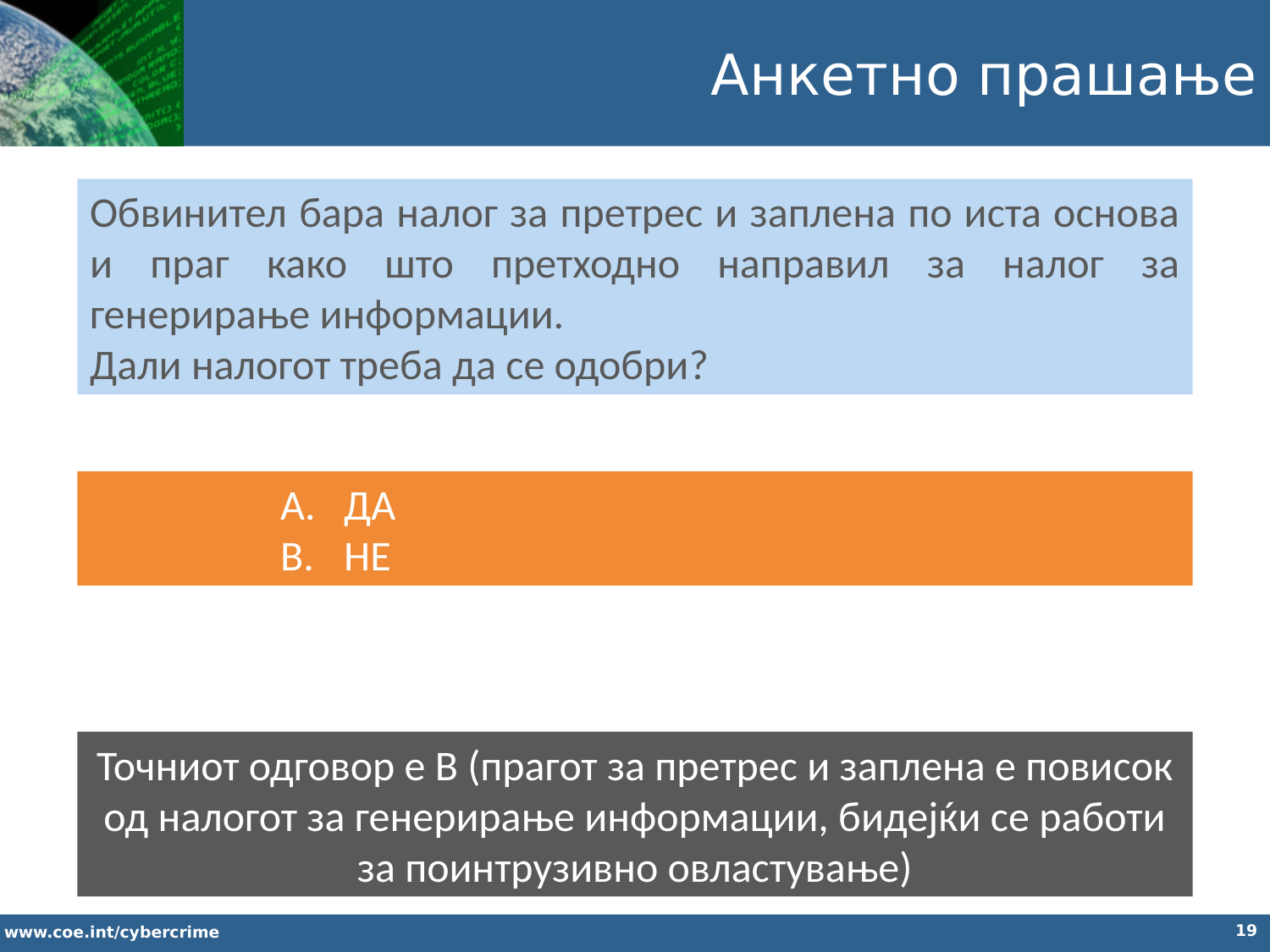

Анкетно прашање
Обвинител бара налог за претрес и заплена по иста основа и праг како што претходно направил за налог за генерирање информации.
Дали налогот треба да се одобри?
ДА
НЕ
Точниот одговор е B (прагот за претрес и заплена е повисок од налогот за генерирање информации, бидејќи се работи за поинтрузивно овластување)